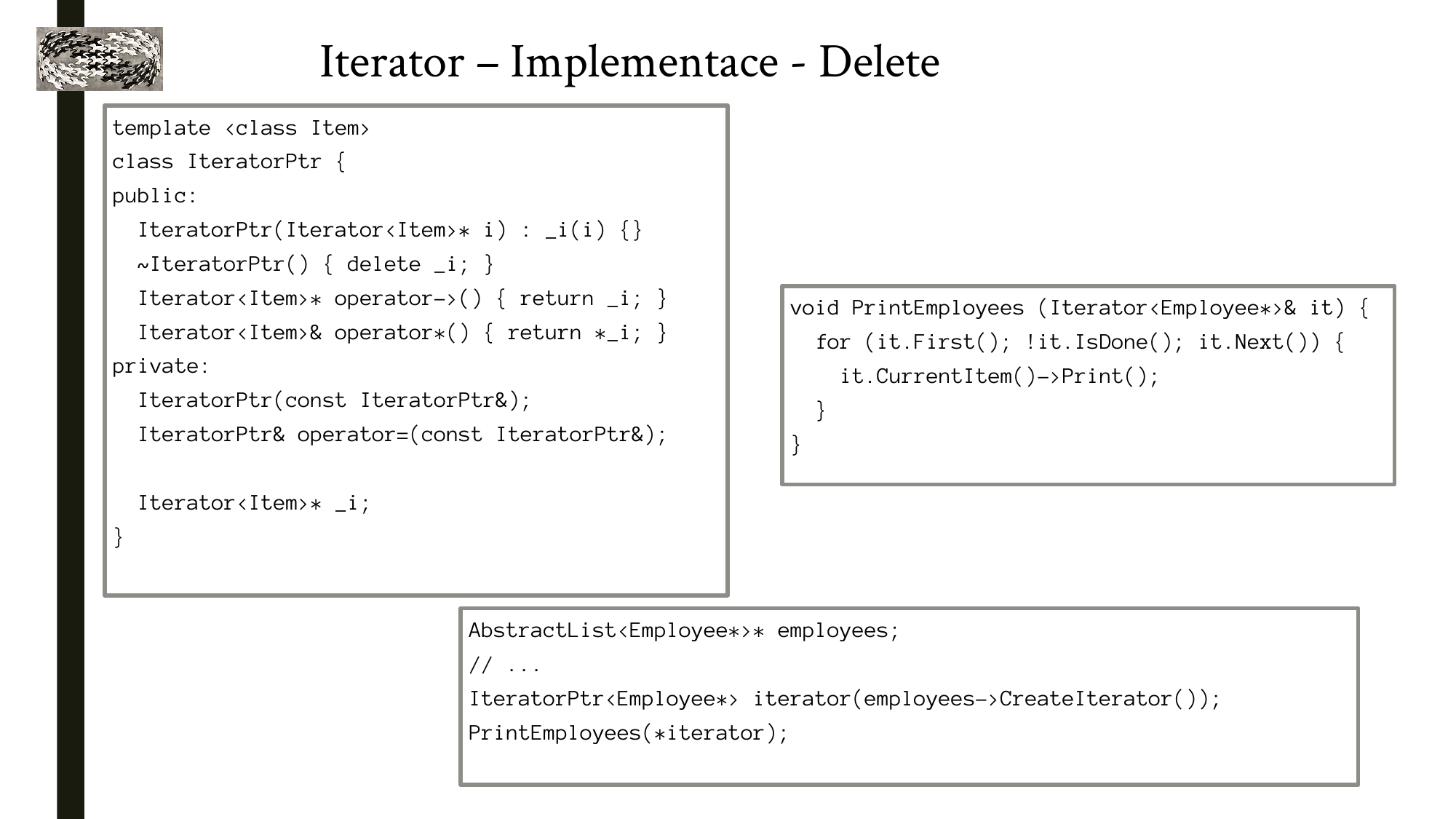

Iterator – Implementace - Delete
template <class Item>
class IteratorPtr {
public:
  IteratorPtr(Iterator<Item>* i) : _i(i) {}
  ~IteratorPtr() { delete _i; }
  Iterator<Item>* operator->() { return _i; }
  Iterator<Item>& operator*() { return *_i; }
private:
  IteratorPtr(const IteratorPtr&);
  IteratorPtr& operator=(const IteratorPtr&);

  Iterator<Item>* _i;
}
void PrintEmployees (Iterator<Employee*>& it) {
  for (it.First(); !it.IsDone(); it.Next()) {
    it.CurrentItem()->Print();
  }
}
AbstractList<Employee*>* employees;
// ...
IteratorPtr<Employee*> iterator(employees->CreateIterator());
PrintEmployees(*iterator);